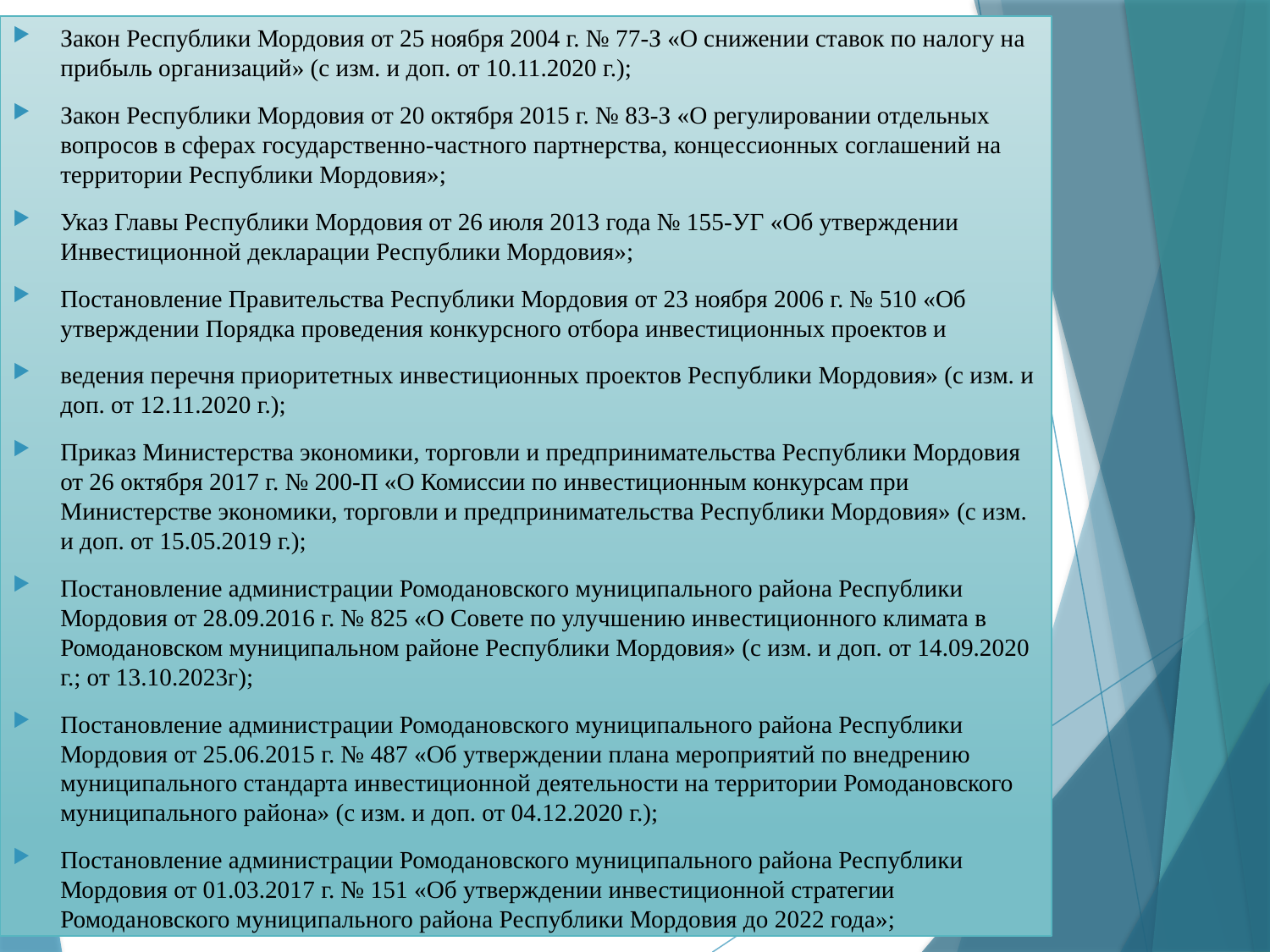

Закон Республики Мордовия от 25 ноября 2004 г. № 77-З «О снижении ставок по налогу на прибыль организаций» (с изм. и доп. от 10.11.2020 г.);
Закон Республики Мордовия от 20 октября 2015 г. № 83-З «О регулировании отдельных вопросов в сферах государственно-частного партнерства, концессионных соглашений на территории Республики Мордовия»;
Указ Главы Республики Мордовия от 26 июля 2013 года № 155-УГ «Об утверждении Инвестиционной декларации Республики Мордовия»;
Постановление Правительства Республики Мордовия от 23 ноября 2006 г. № 510 «Об утверждении Порядка проведения конкурсного отбора инвестиционных проектов и
ведения перечня приоритетных инвестиционных проектов Республики Мордовия» (с изм. и доп. от 12.11.2020 г.);
Приказ Министерства экономики, торговли и предпринимательства Республики Мордовия от 26 октября 2017 г. № 200-П «О Комиссии по инвестиционным конкурсам при Министерстве экономики, торговли и предпринимательства Республики Мордовия» (с изм. и доп. от 15.05.2019 г.);
Постановление администрации Ромодановского муниципального района Республики Мордовия от 28.09.2016 г. № 825 «О Совете по улучшению инвестиционного климата в Ромодановском муниципальном районе Республики Мордовия» (с изм. и доп. от 14.09.2020 г.; от 13.10.2023г);
Постановление администрации Ромодановского муниципального района Республики Мордовия от 25.06.2015 г. № 487 «Об утверждении плана мероприятий по внедрению муниципального стандарта инвестиционной деятельности на территории Ромодановского муниципального района» (с изм. и доп. от 04.12.2020 г.);
Постановление администрации Ромодановского муниципального района Республики Мордовия от 01.03.2017 г. № 151 «Об утверждении инвестиционной стратегии Ромодановского муниципального района Республики Мордовия до 2022 года»;